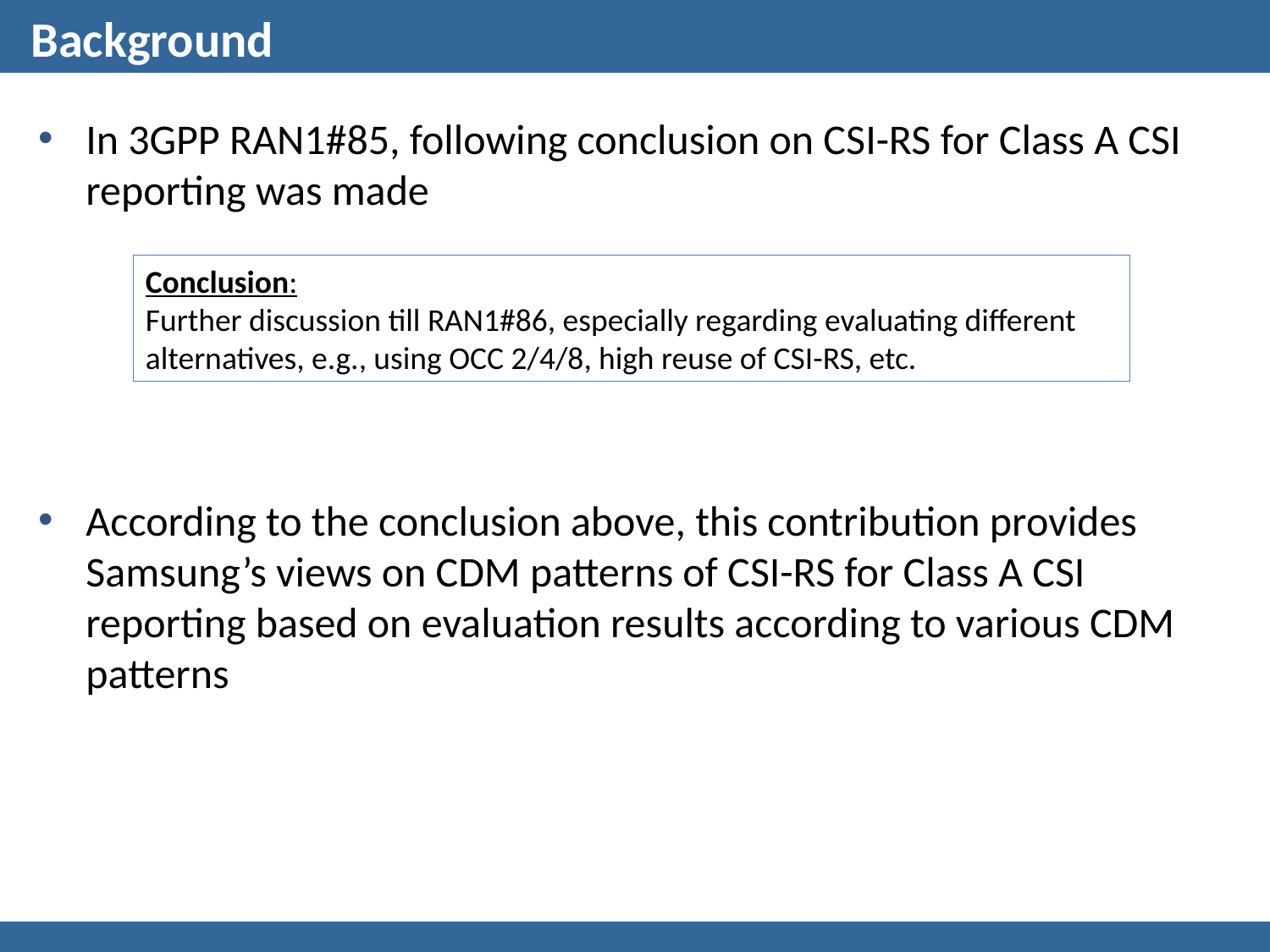

# Background
In 3GPP RAN1#85, following conclusion on CSI-RS for Class A CSI reporting was made

According to the conclusion above, this contribution provides Samsung’s views on CDM patterns of CSI-RS for Class A CSI reporting based on evaluation results according to various CDM patterns

Conclusion:
Further discussion till RAN1#86, especially regarding evaluating different alternatives, e.g., using OCC 2/4/8, high reuse of CSI-RS, etc.